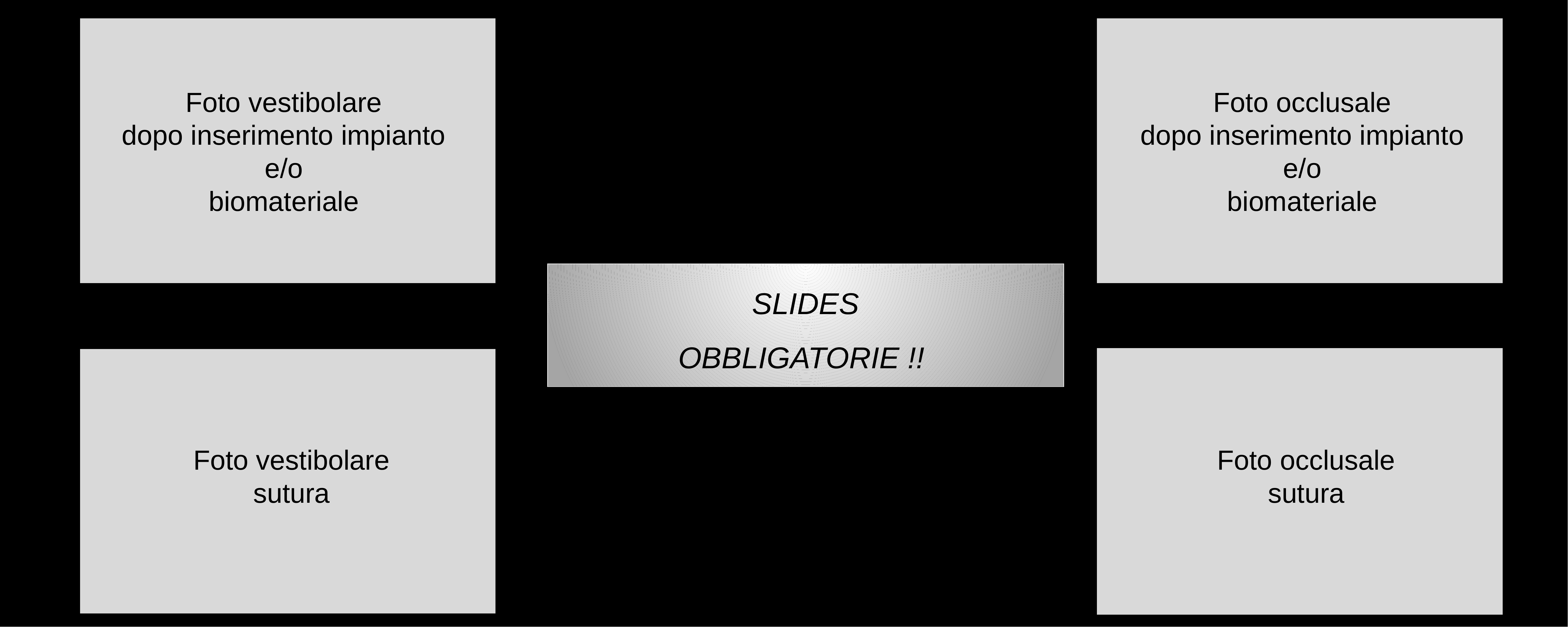

Foto vestibolare
dopo inserimento impianto
e/o
biomateriale
Foto occlusale
dopo inserimento impianto
e/o
biomateriale
SLIDES
OBBLIGATORIE !!

Foto vestibolare
sutura
Foto occlusale
sutura